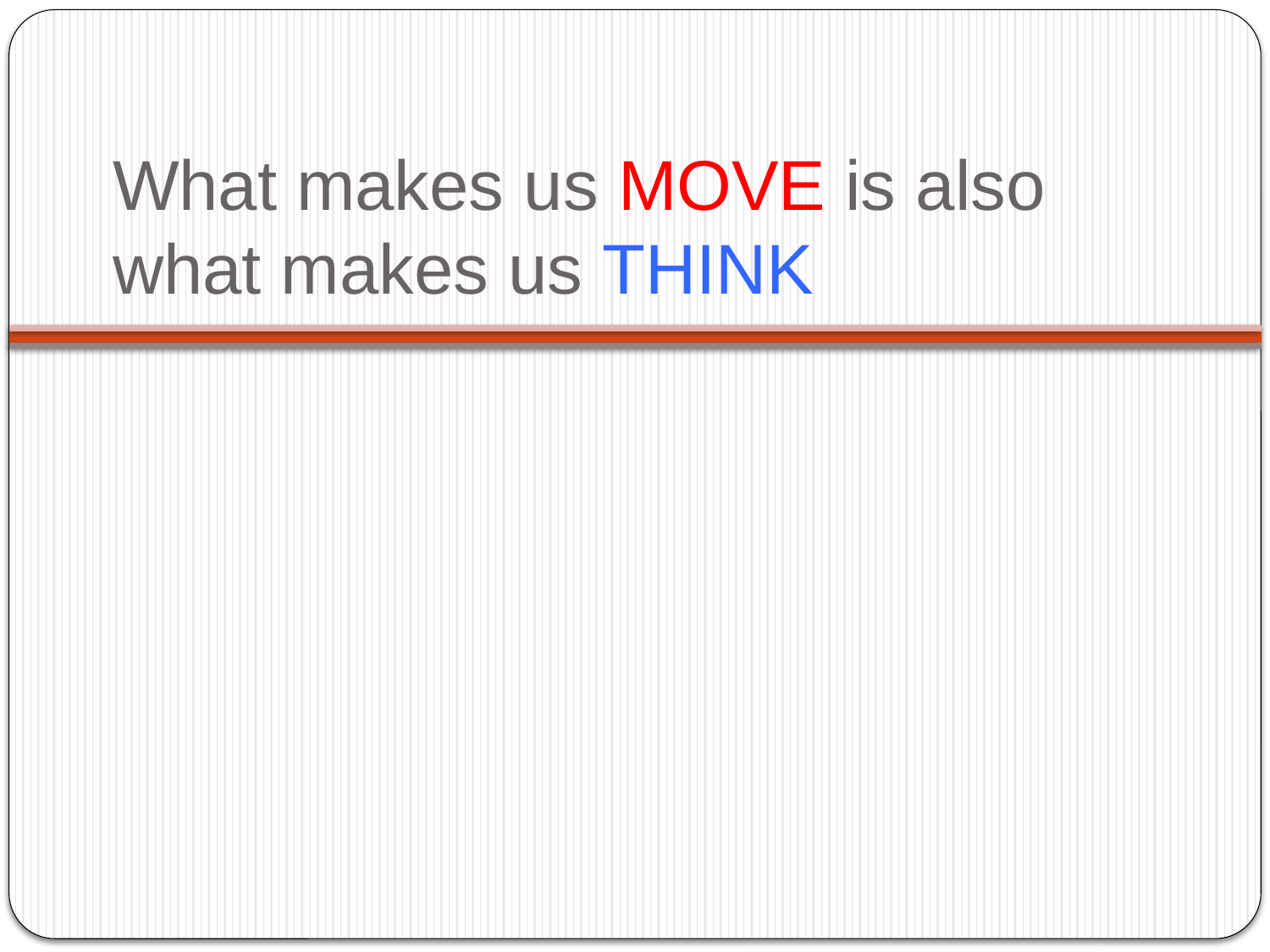

# What makes us MOVE is also what makes us THINK